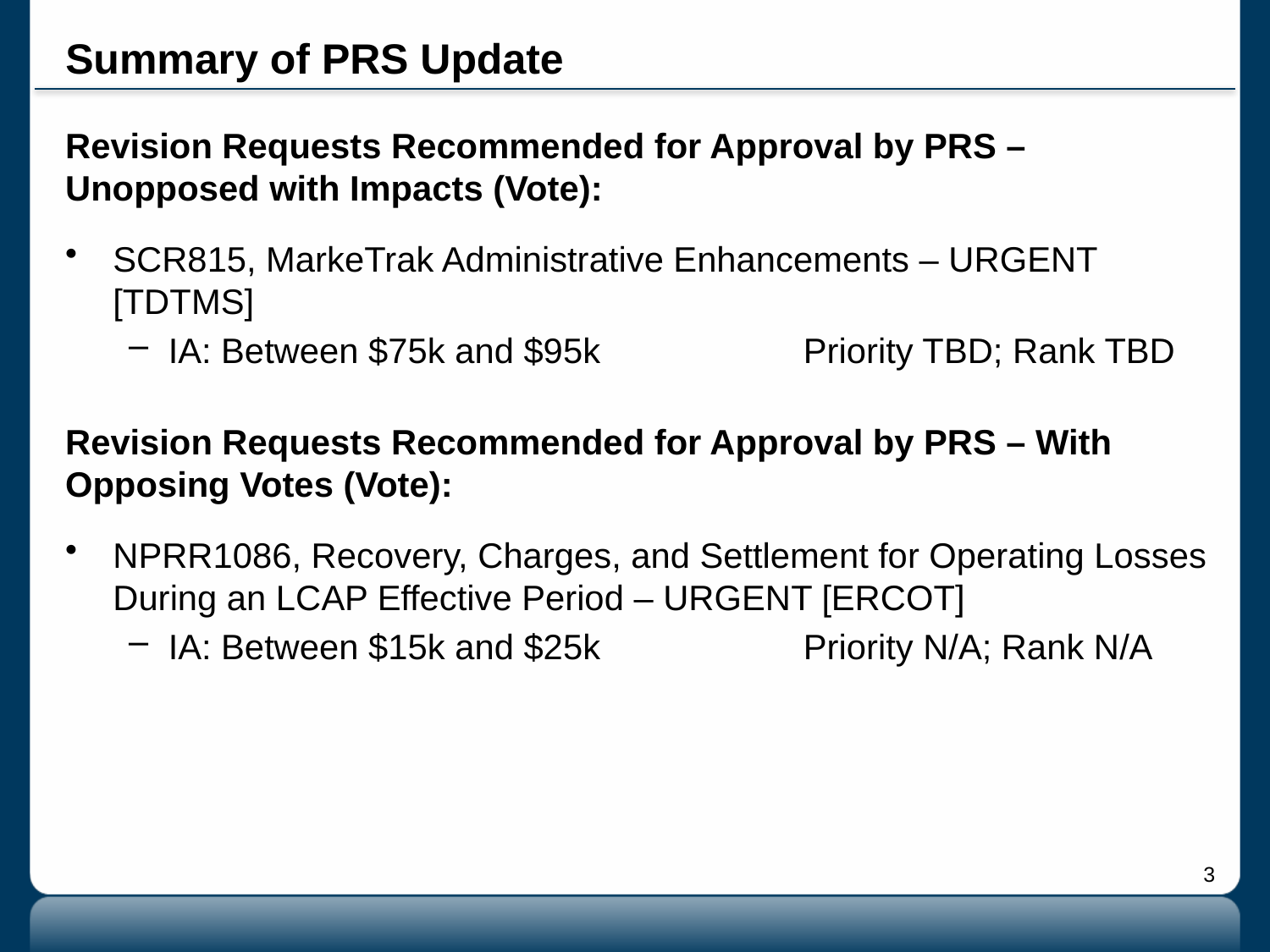

# Summary of PRS Update
Revision Requests Recommended for Approval by PRS – Unopposed with Impacts (Vote):
SCR815, MarkeTrak Administrative Enhancements – URGENT [TDTMS]
IA: Between $75k and $95k		Priority TBD; Rank TBD

Revision Requests Recommended for Approval by PRS – With Opposing Votes (Vote):
NPRR1086, Recovery, Charges, and Settlement for Operating Losses During an LCAP Effective Period – URGENT [ERCOT]
IA: Between $15k and $25k		Priority N/A; Rank N/A